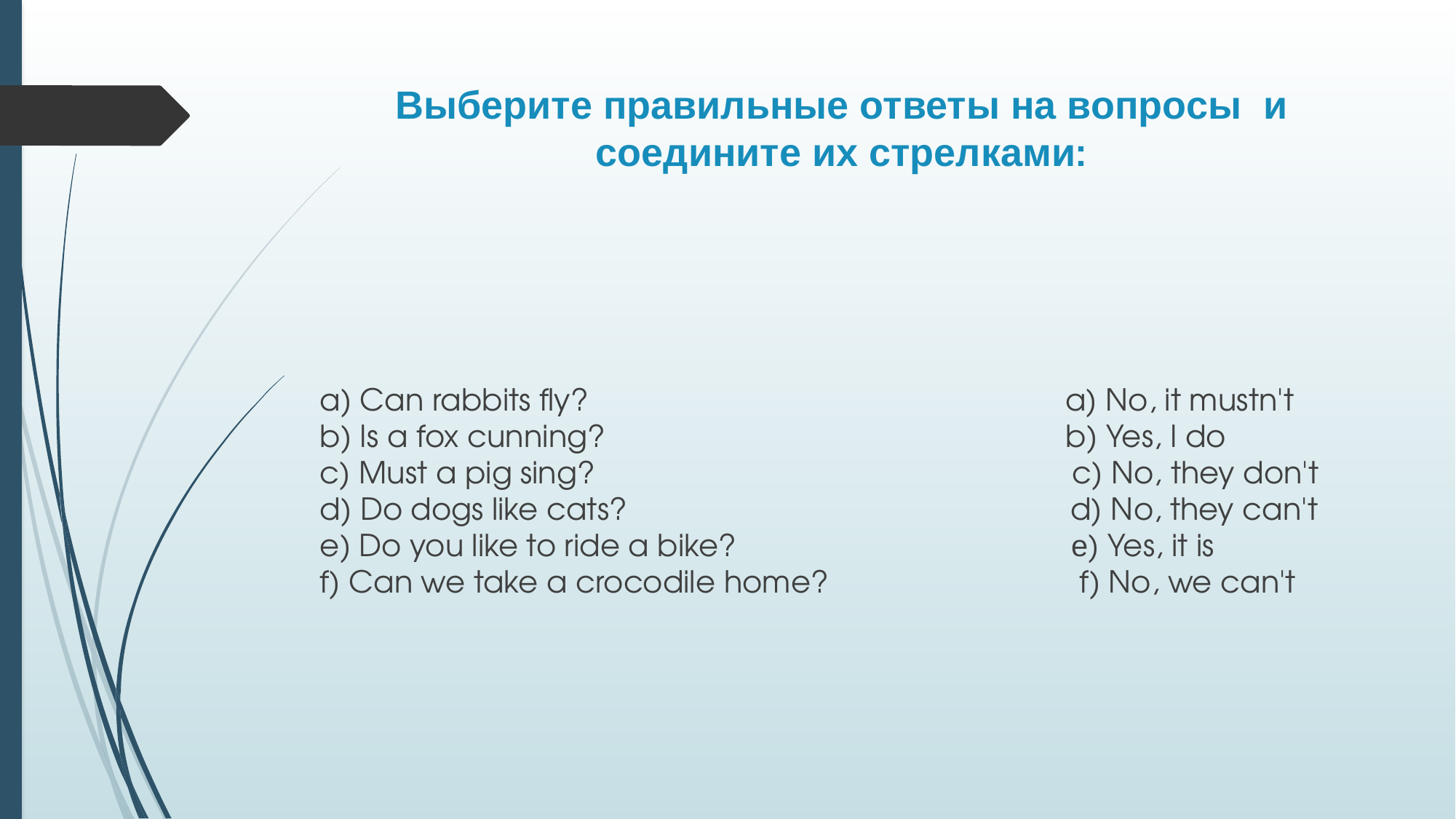

# Выберите правильные ответы на вопросы  и соедините их стрелками:
a) Can rabbits fly?                                                         a) No, it mustn't 
b) Is a fox cunning?                                                       b) Yes, I do 
c) Must a pig sing?                                                         c) No, they don't 
d) Do dogs like cats?                                                     d) No, they can't 
e) Do you like to ride a bike?                                        е) Yes, it is
f) Can we take a crocodile home?                              f) No, we can't